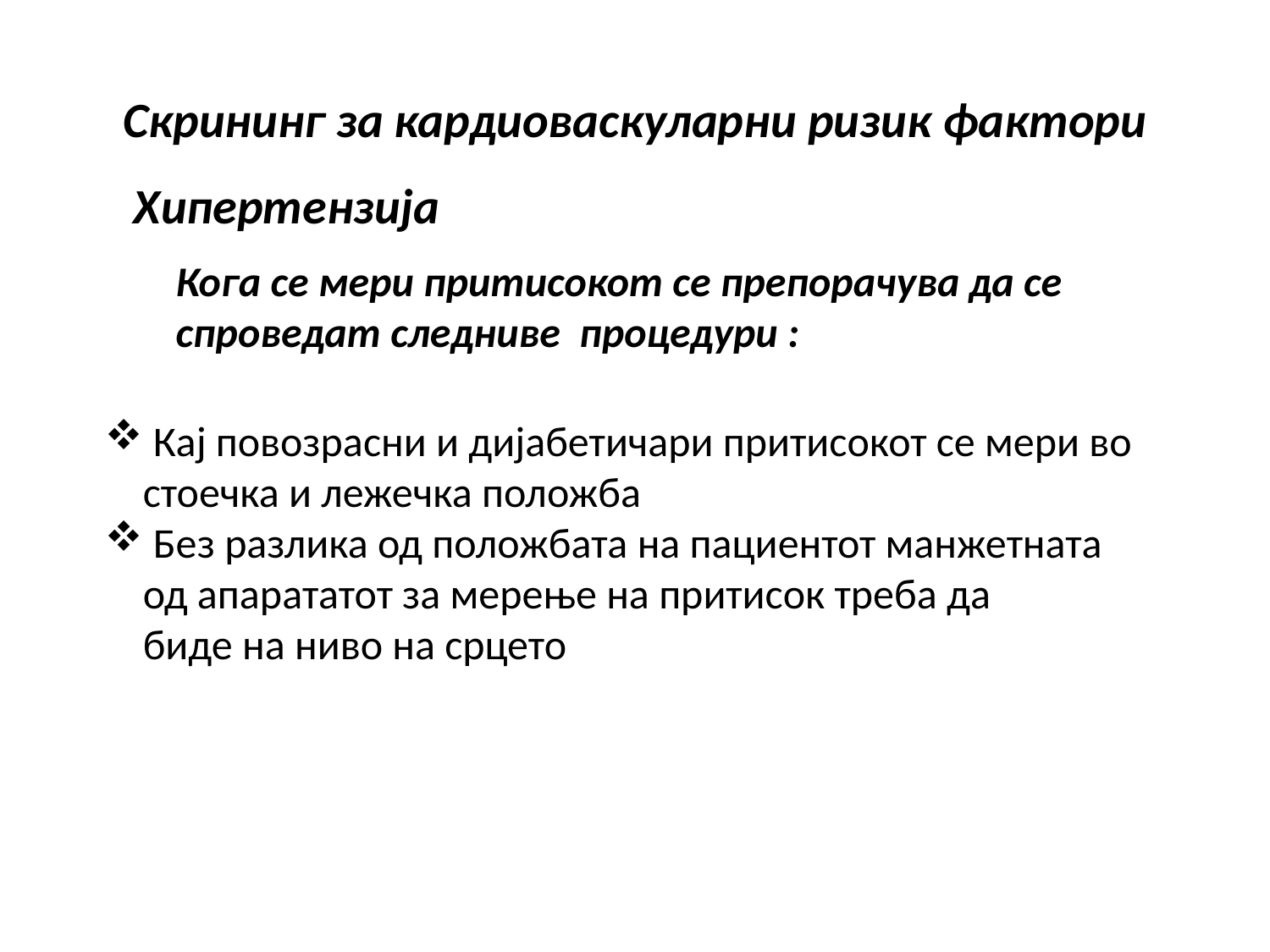

# Скрининг за кардиоваскуларни ризик фактори
Хипертензија
Кога се мери притисокот се препорачува да се
спроведат следниве  процедури :
 Кај повозрасни и дијабетичари притисокот се мери во
    стоечка и лежечка положба
 Без разлика од положбата на пациентот манжетната
    од апарататот за мерење на притисок треба да
    биде на ниво на срцето